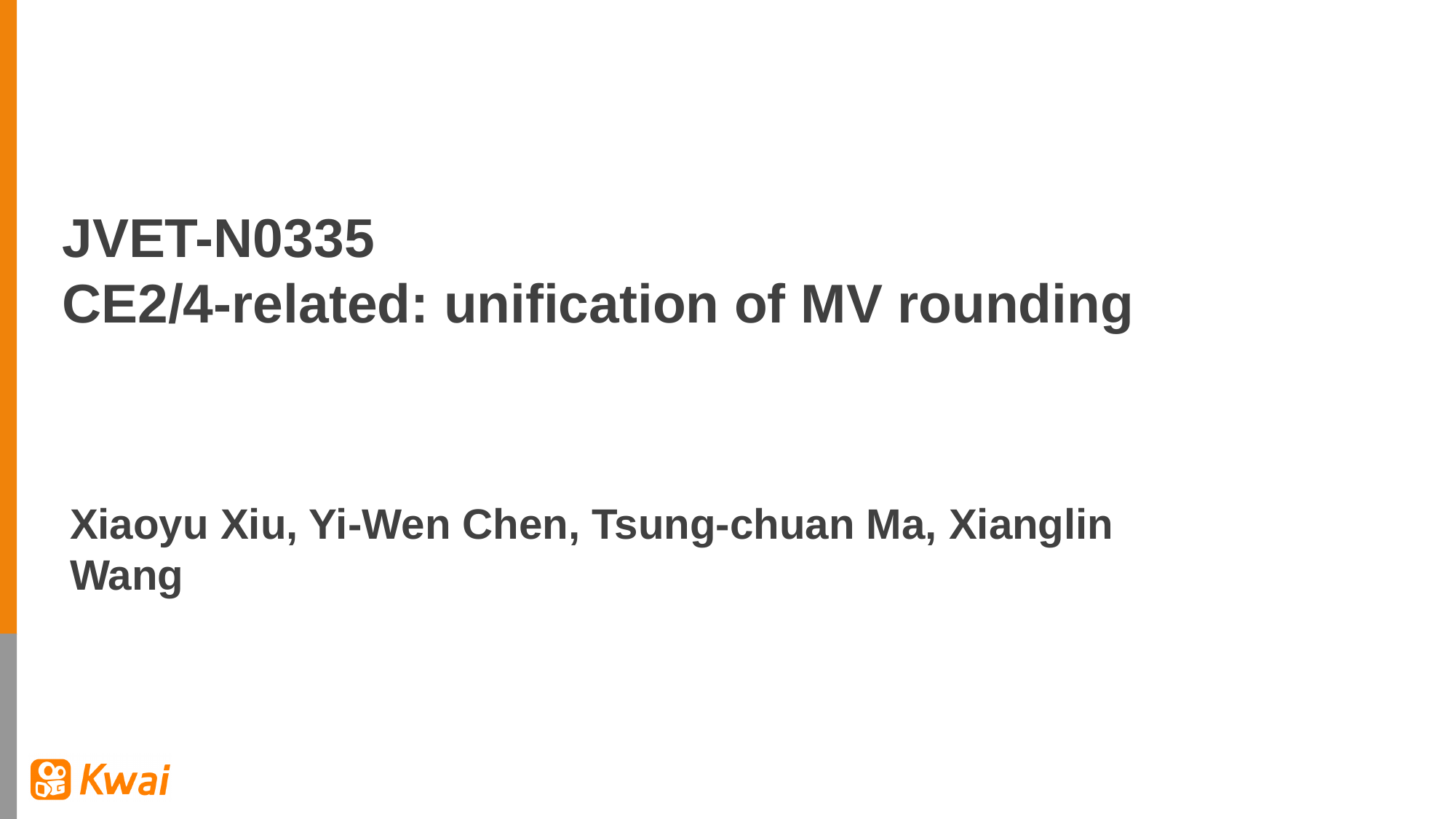

JVET-N0335
CE2/4-related: unification of MV rounding
Xiaoyu Xiu, Yi-Wen Chen, Tsung-chuan Ma, Xianglin Wang